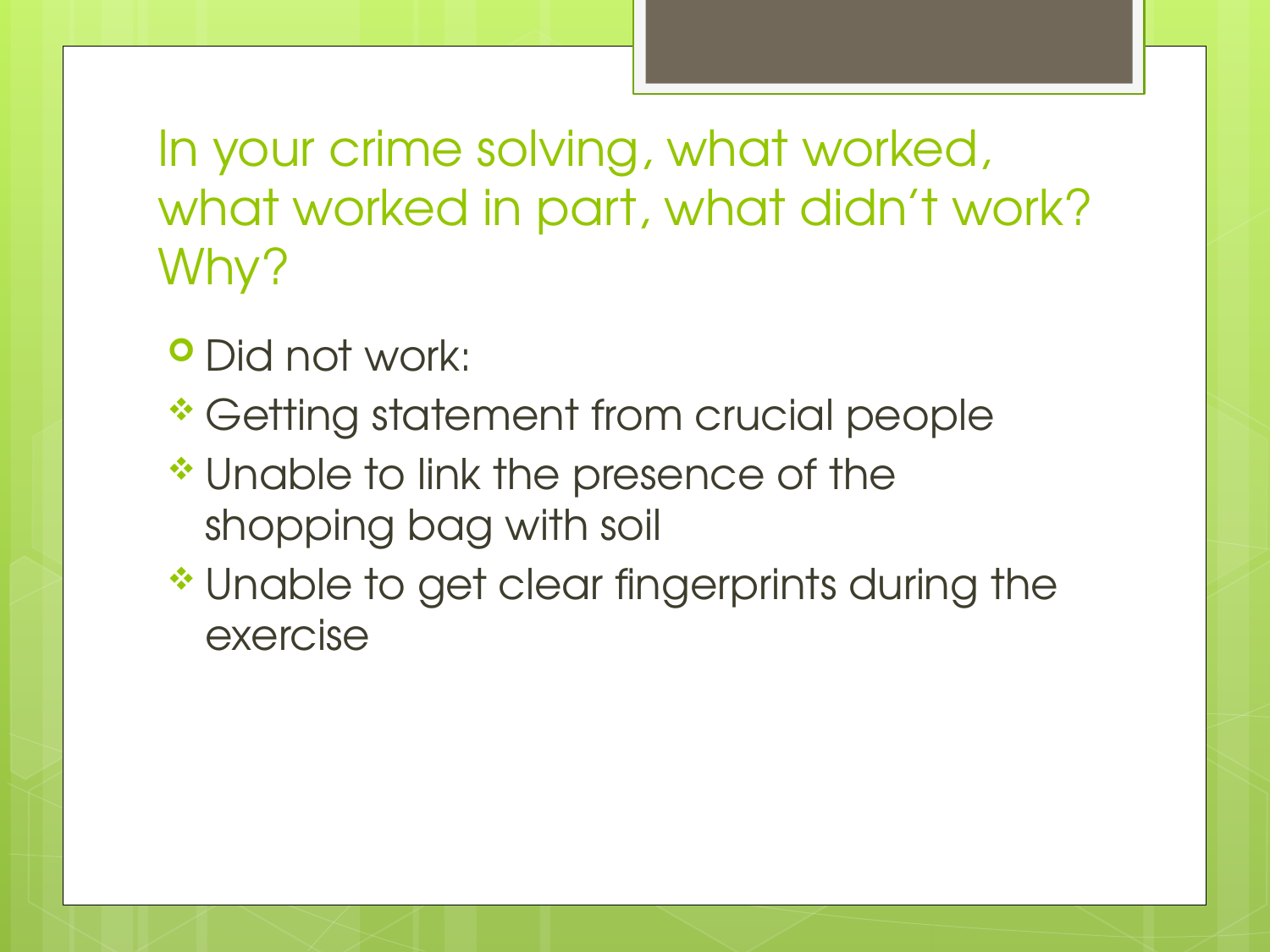

# In your crime solving, what worked, what worked in part, what didn’t work? Why?
Did not work:
Getting statement from crucial people
Unable to link the presence of the shopping bag with soil
Unable to get clear fingerprints during the exercise